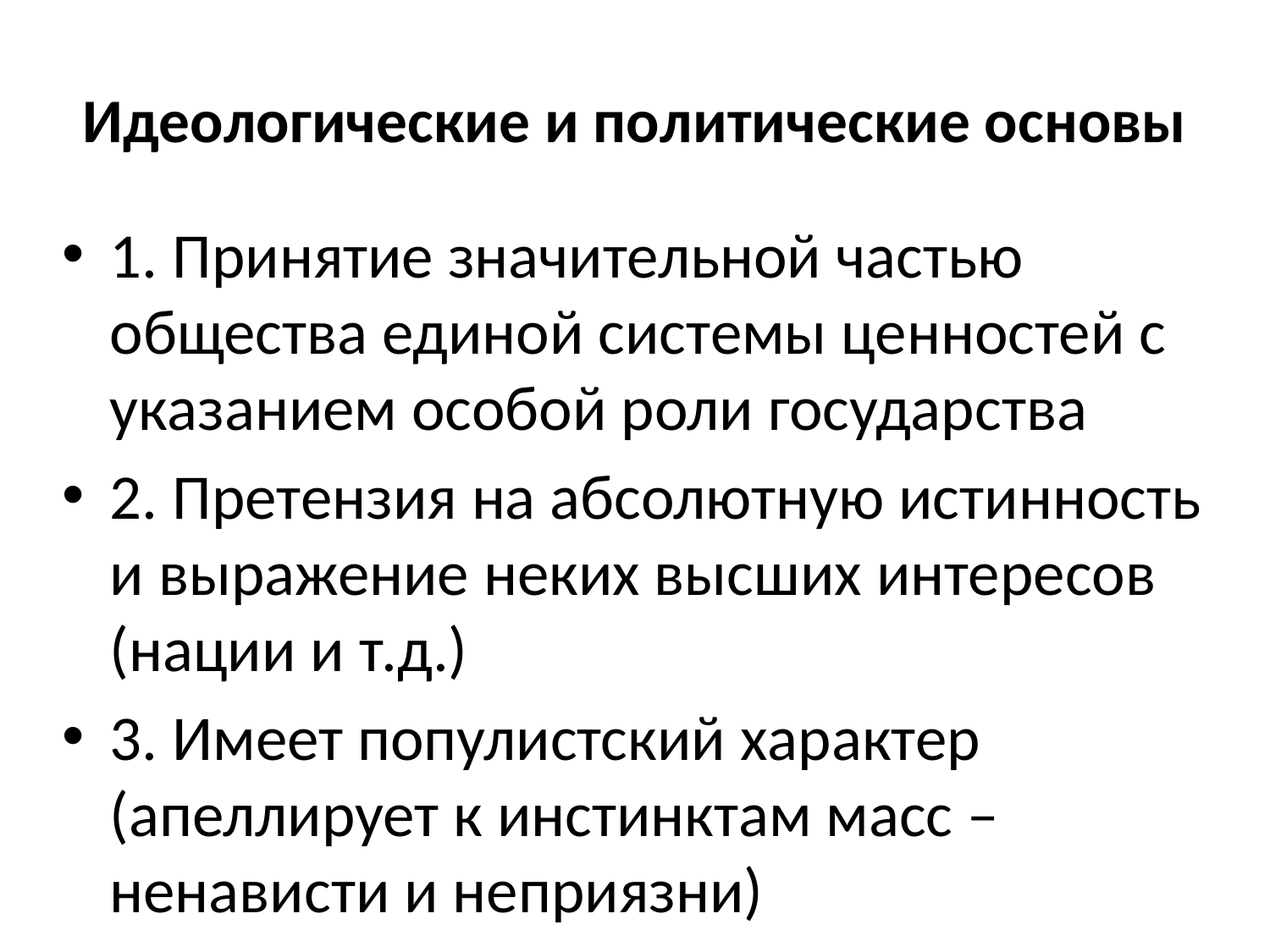

# Идеологические и политические основы
1. Принятие значительной частью общества единой системы ценностей с указанием особой роли государства
2. Претензия на абсолютную истинность и выражение неких высших интересов (нации и т.д.)
3. Имеет популистский характер (апеллирует к инстинктам масс – ненависти и неприязни)